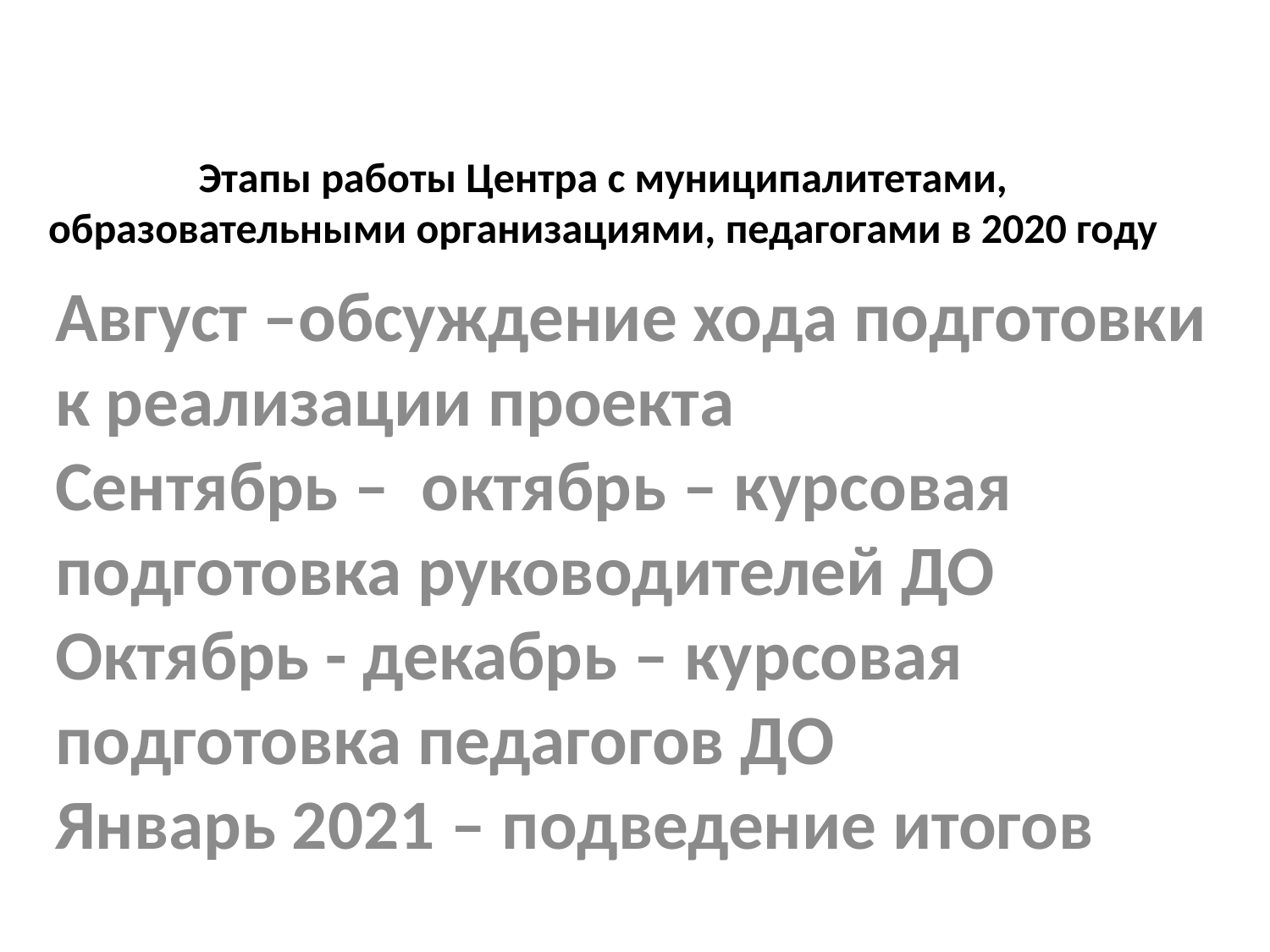

# Этапы работы Центра с муниципалитетами, образовательными организациями, педагогами в 2020 году
Август –обсуждение хода подготовки к реализации проекта
Сентябрь –  октябрь – курсовая подготовка руководителей ДО
Октябрь - декабрь – курсовая подготовка педагогов ДО
Январь 2021 – подведение итогов